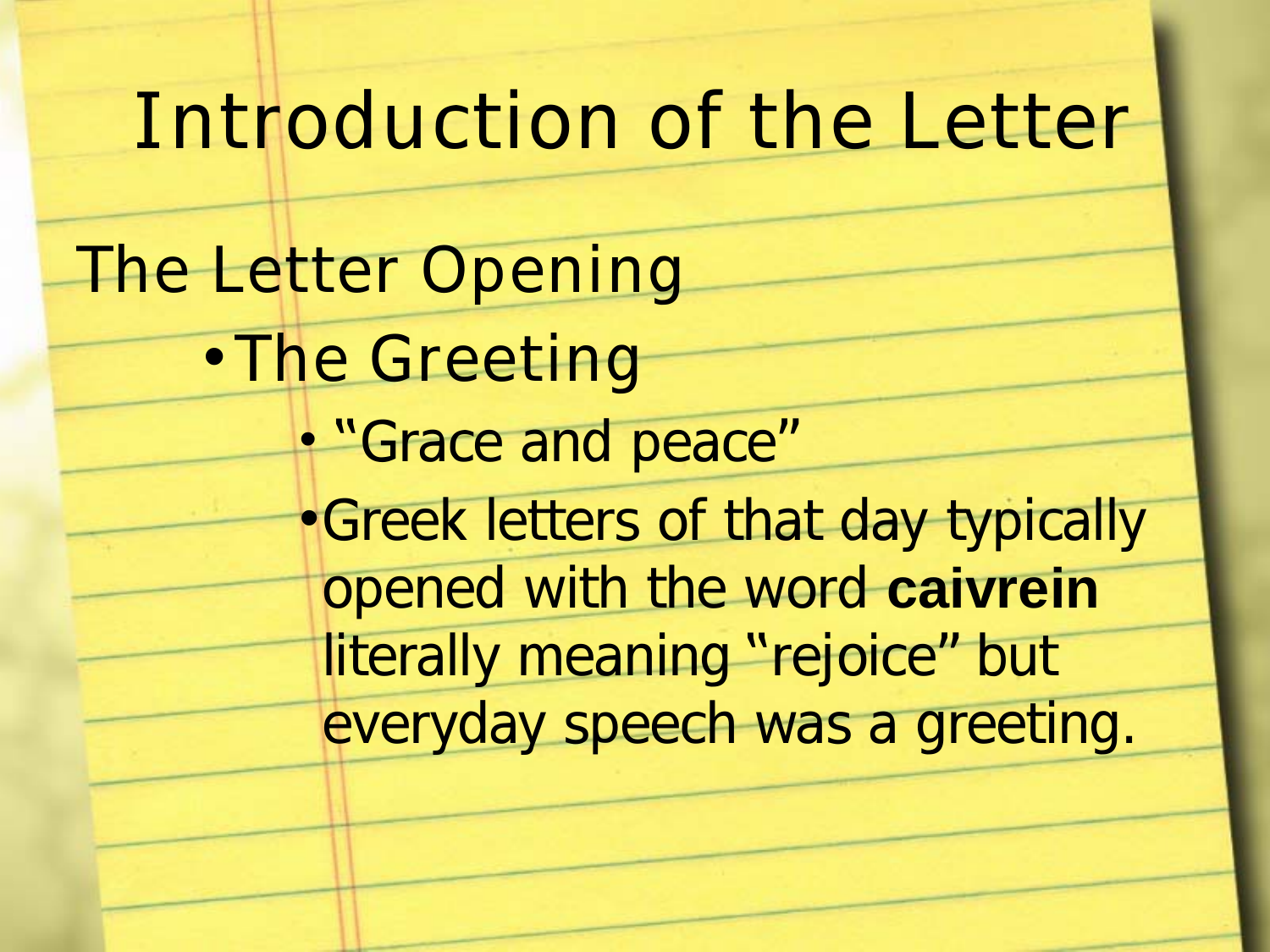

# Introduction of the Letter
The Letter Opening
The Greeting
 “Grace and peace”
Greek letters of that day typically opened with the word caivrein  literally meaning “rejoice” but everyday speech was a greeting.